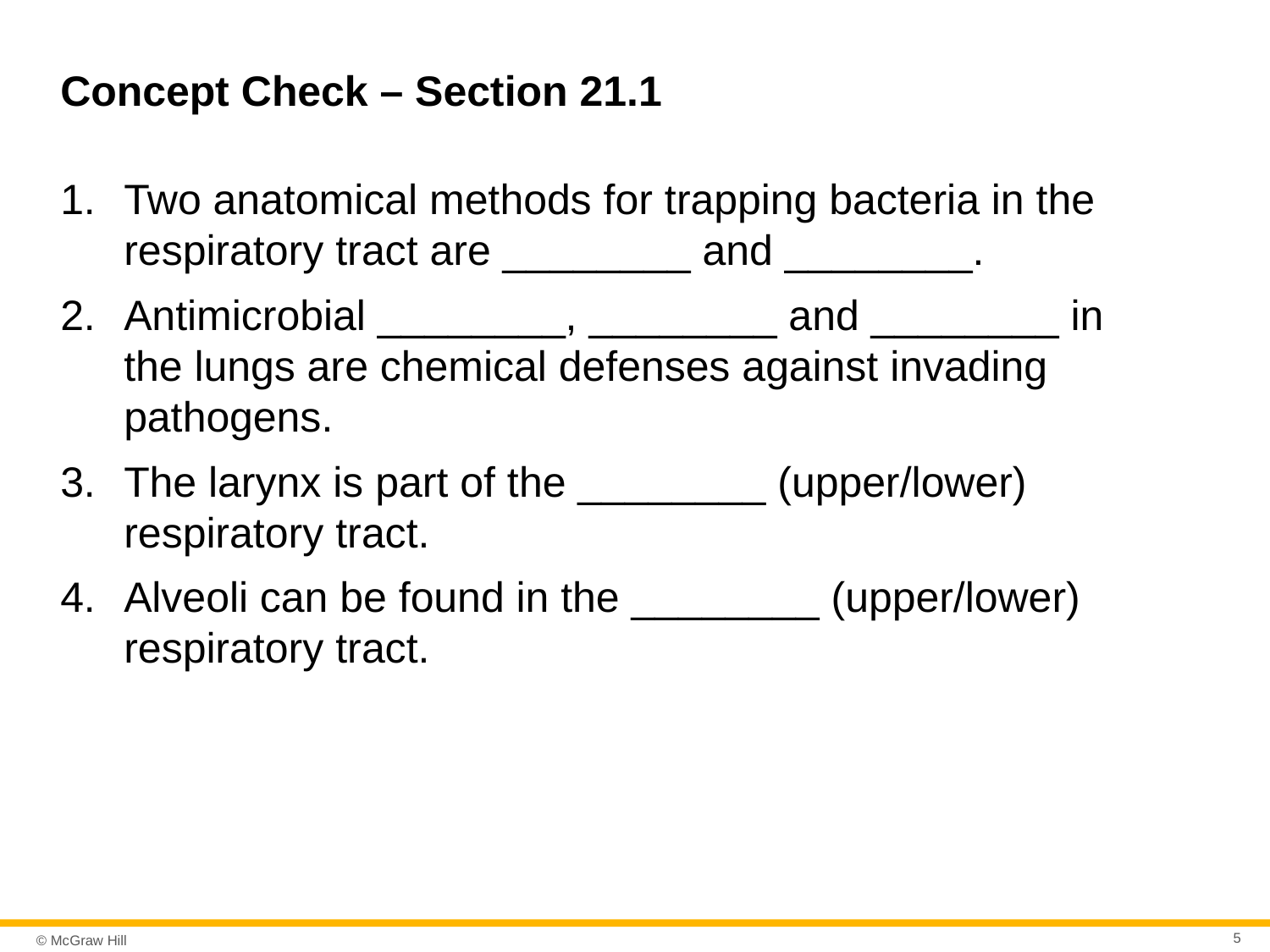

# Concept Check – Section 21.1
Two anatomical methods for trapping bacteria in the respiratory tract are ________ and ________.
Antimicrobial ________, ________ and ________ in the lungs are chemical defenses against invading pathogens.
The larynx is part of the ________ (upper/lower) respiratory tract.
Alveoli can be found in the ________ (upper/lower) respiratory tract.